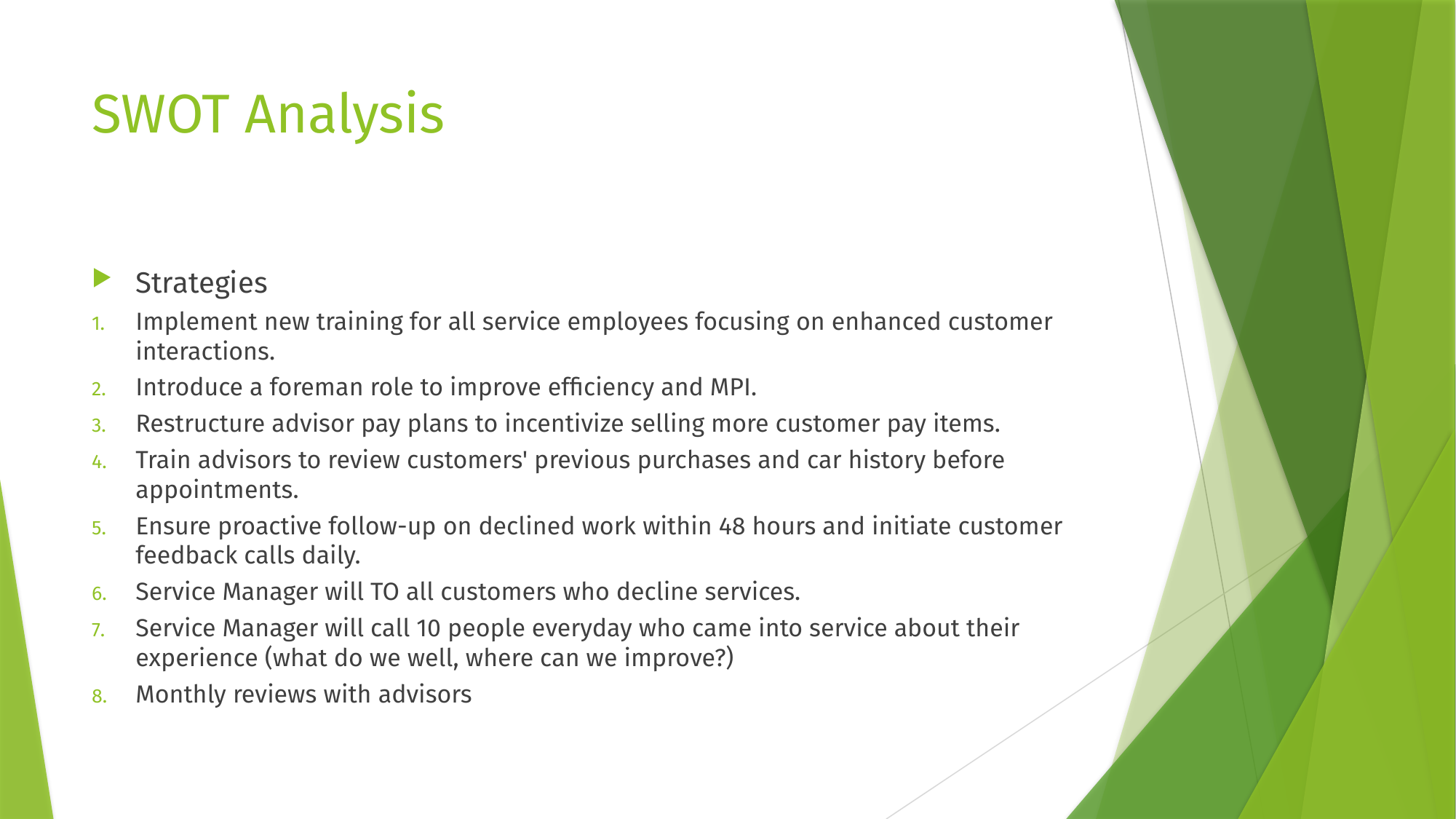

# SWOT Analysis
Strategies
Implement new training for all service employees focusing on enhanced customer interactions.
Introduce a foreman role to improve efficiency and MPI.
Restructure advisor pay plans to incentivize selling more customer pay items.
Train advisors to review customers' previous purchases and car history before appointments.
Ensure proactive follow-up on declined work within 48 hours and initiate customer feedback calls daily.
Service Manager will TO all customers who decline services.
Service Manager will call 10 people everyday who came into service about their experience (what do we well, where can we improve?)
Monthly reviews with advisors